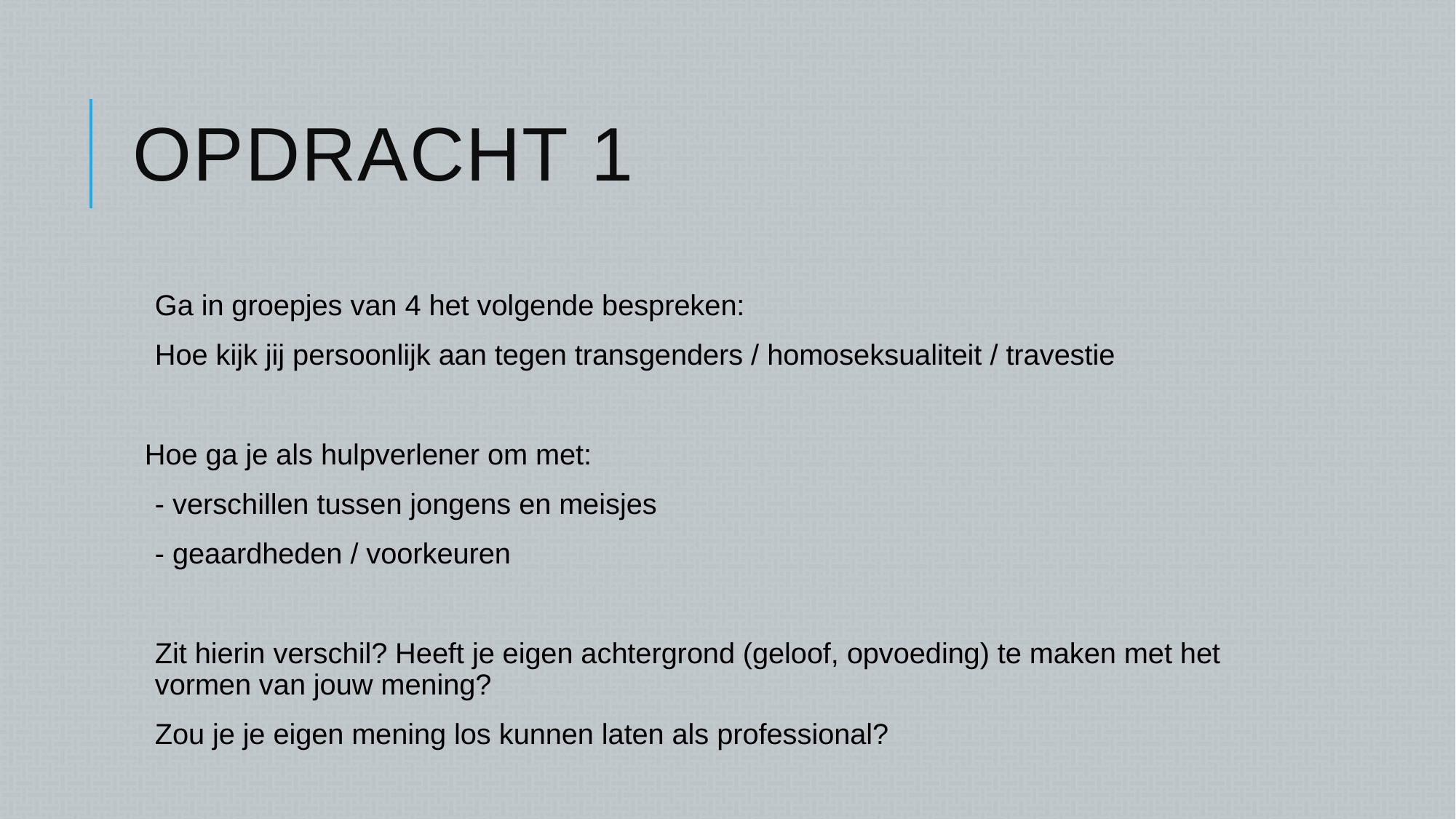

# Opdracht 1

Ga in groepjes van 4 het volgende bespreken:
Hoe kijk jij persoonlijk aan tegen transgenders / homoseksualiteit / travestie

Hoe ga je als hulpverlener om met:
- verschillen tussen jongens en meisjes
- geaardheden / voorkeuren

Zit hierin verschil? Heeft je eigen achtergrond (geloof, opvoeding) te maken met het vormen van jouw mening?
Zou je je eigen mening los kunnen laten als professional?